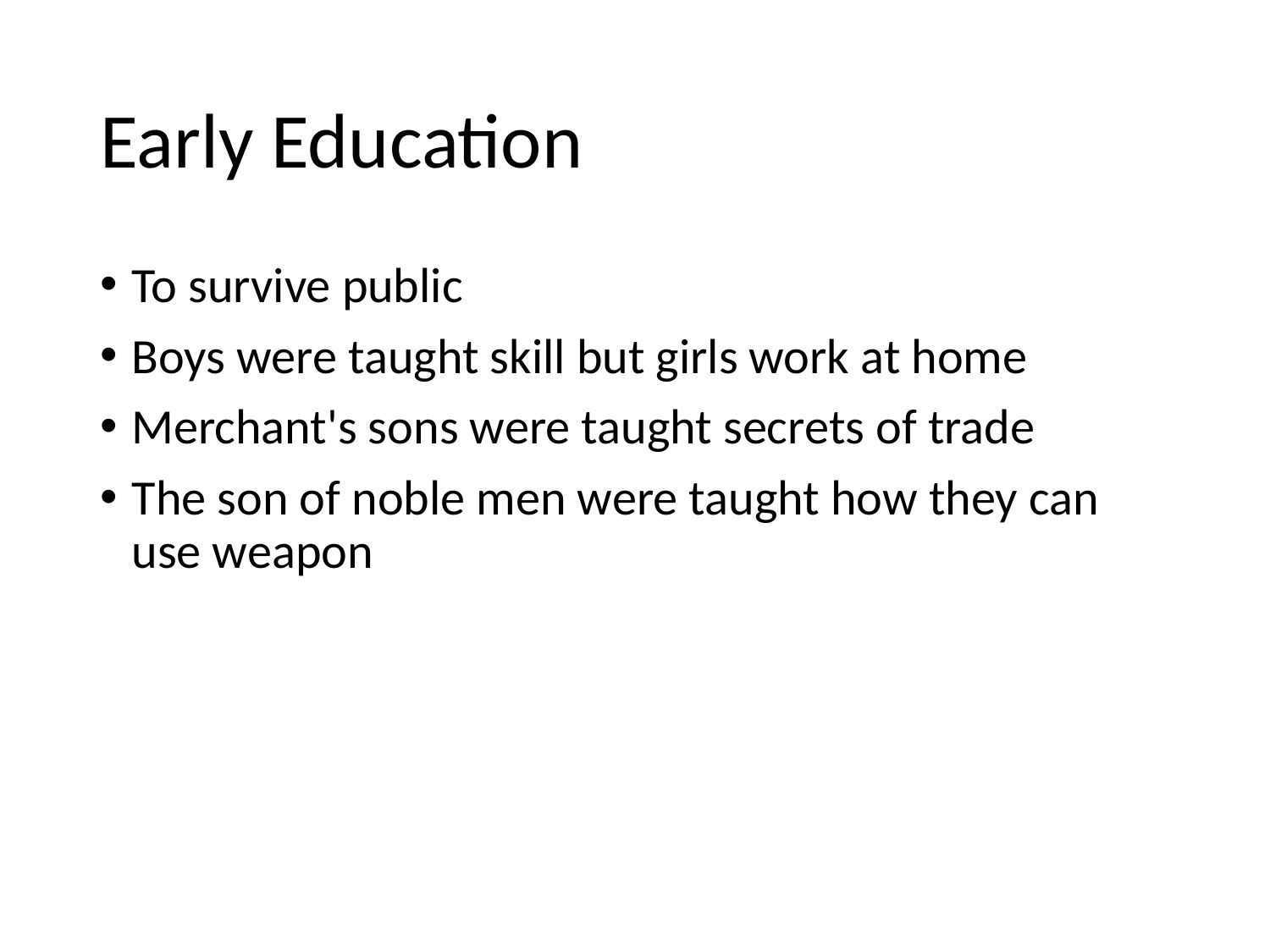

# Early Education
To survive public
Boys were taught skill but girls work at home
Merchant's sons were taught secrets of trade
The son of noble men were taught how they can use weapon